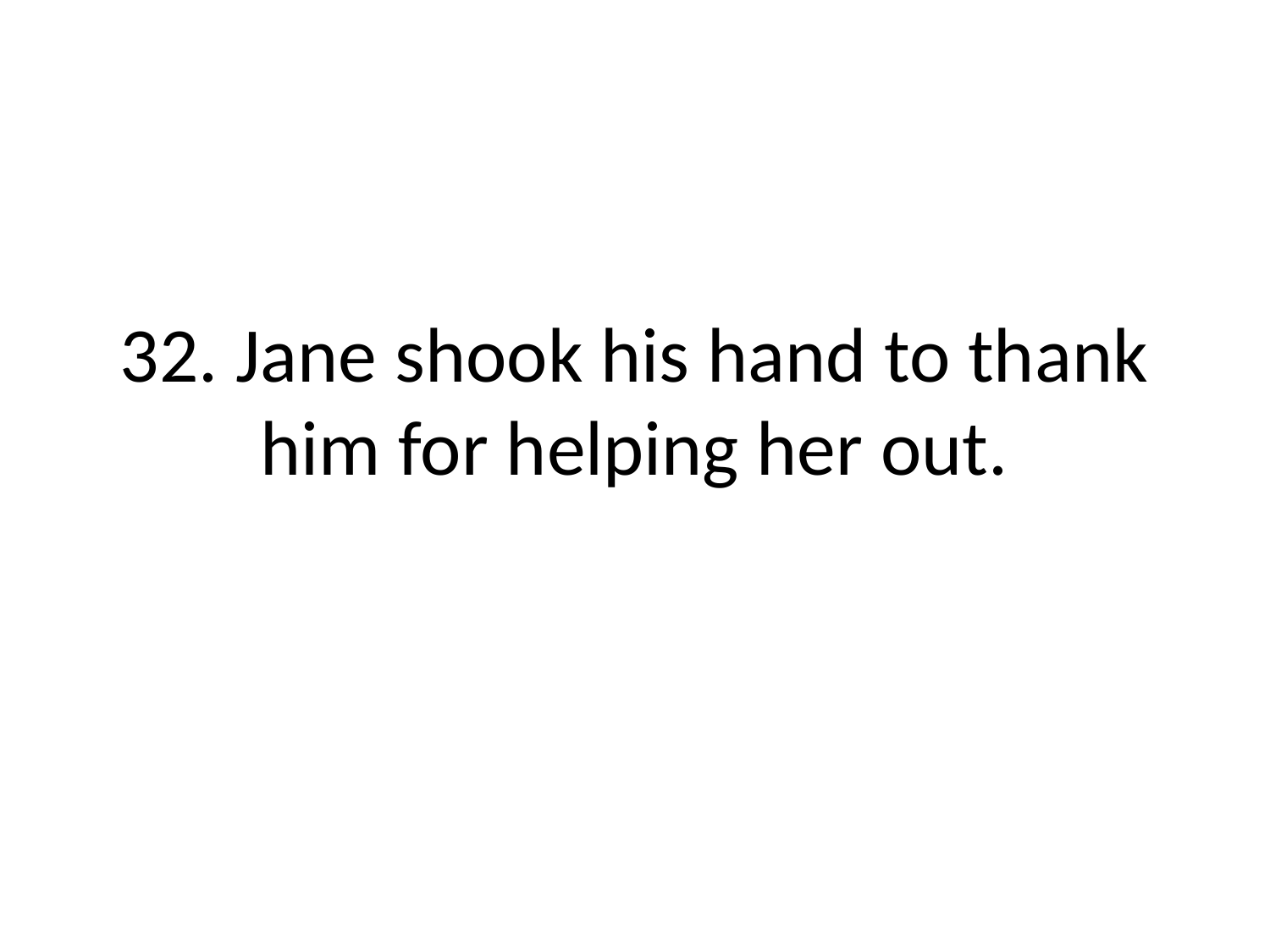

# 32. Jane shook his hand to thank him for helping her out.